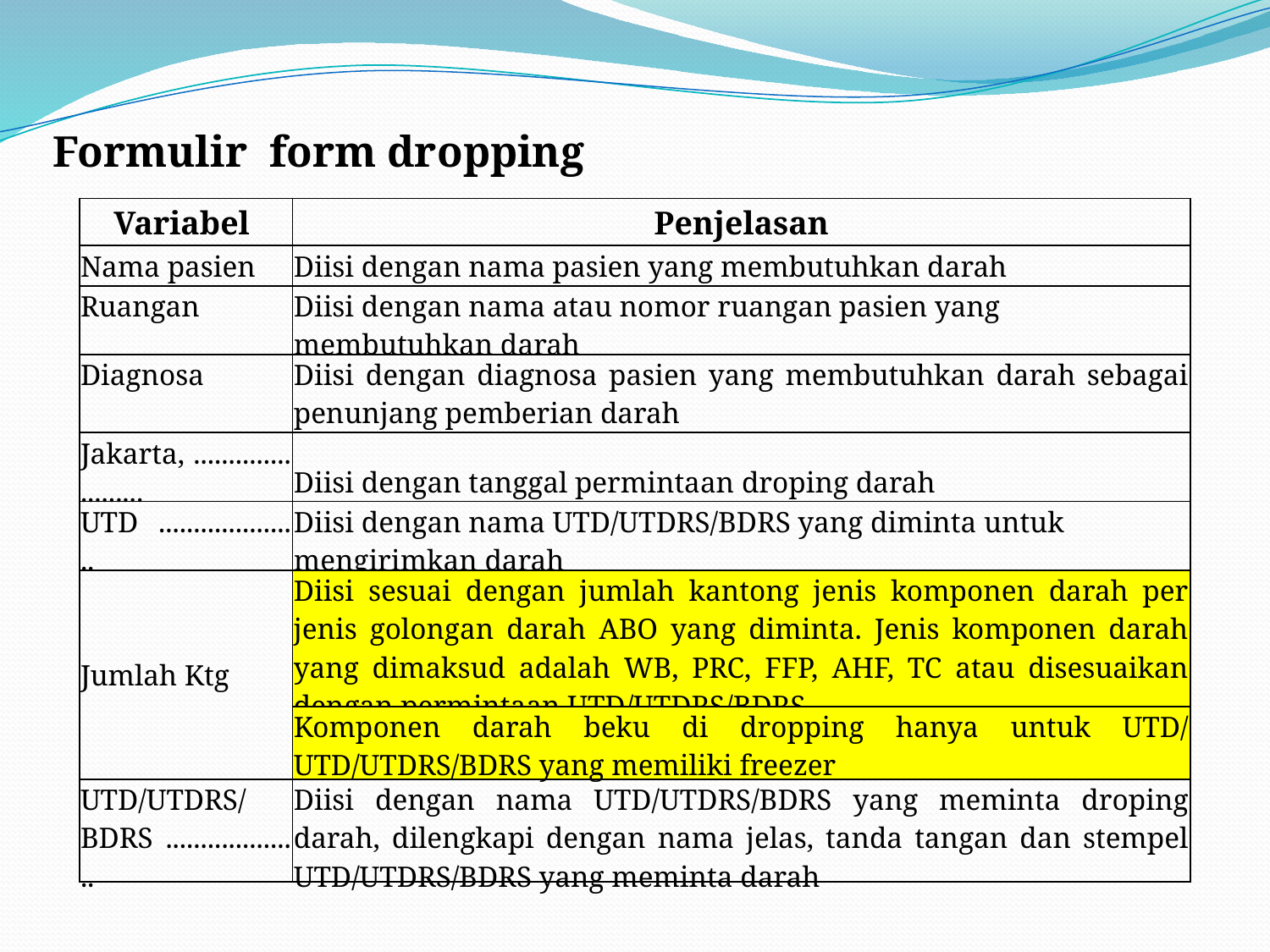

Formulir  form dropping
| Variabel | Penjelasan |
| --- | --- |
| Nama pasien | Diisi dengan nama pasien yang membutuhkan darah |
| Ruangan | Diisi dengan nama atau nomor ruangan pasien yang membutuhkan darah |
| Diagnosa | Diisi dengan diagnosa pasien yang membutuhkan darah sebagai penunjang pemberian darah |
| Jakarta, ....................... | Diisi dengan tanggal permintaan droping darah |
| UTD ..................... | Diisi dengan nama UTD/UTDRS/BDRS yang diminta untuk mengirimkan darah |
| Jumlah Ktg | Diisi sesuai dengan jumlah kantong jenis komponen darah per jenis golongan darah ABO yang diminta. Jenis komponen darah yang dimaksud adalah WB, PRC, FFP, AHF, TC atau disesuaikan dengan permintaan UTD/UTDRS/BDRS |
|  | Komponen darah beku di dropping hanya untuk UTD/ UTD/UTDRS/BDRS yang memiliki freezer |
| UTD/UTDRS/BDRS .................... | Diisi dengan nama UTD/UTDRS/BDRS yang meminta droping darah, dilengkapi dengan nama jelas, tanda tangan dan stempel UTD/UTDRS/BDRS yang meminta darah |